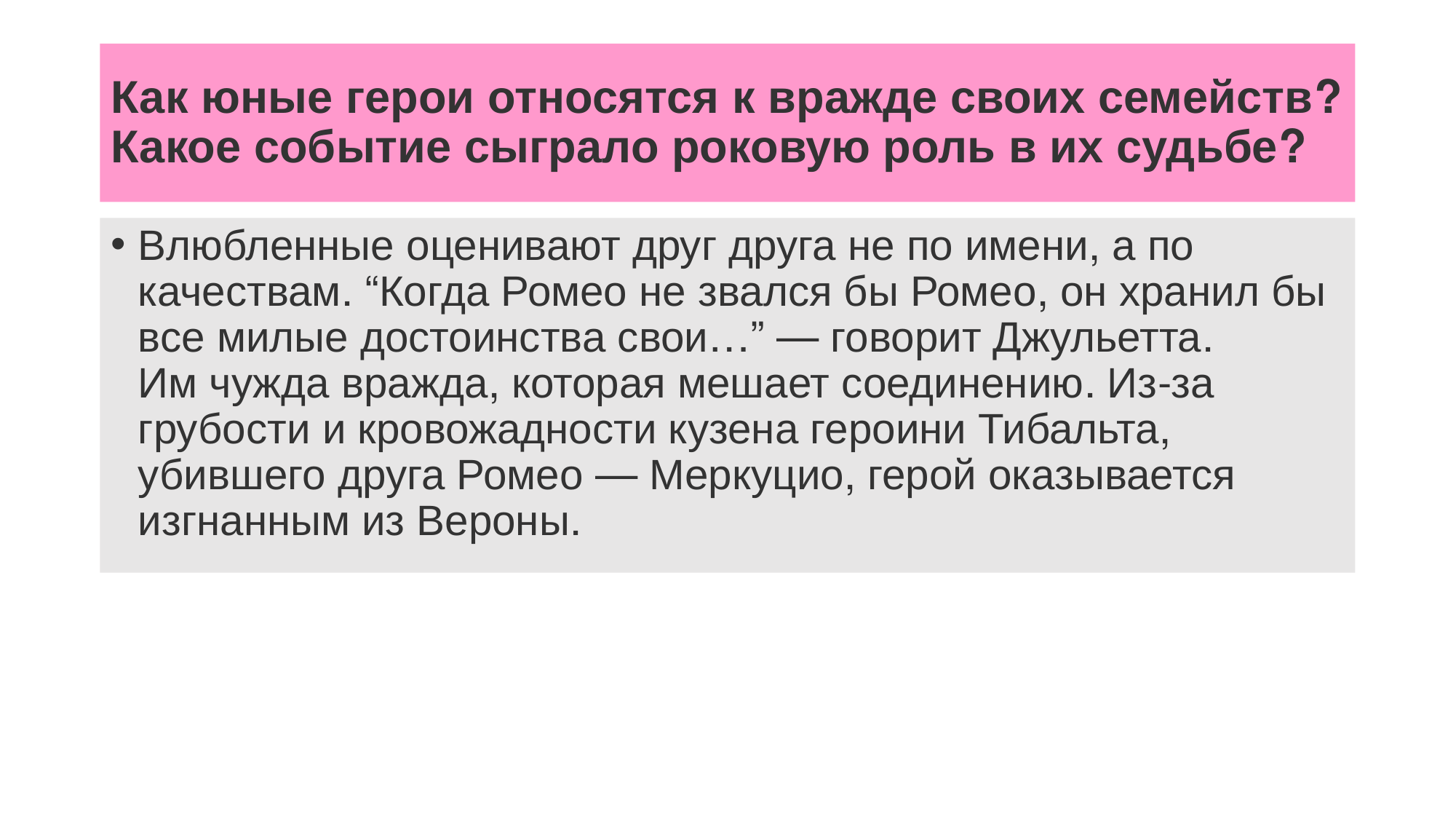

# Как юные герои относятся к вражде своих семейств? Какое событие сыграло роковую роль в их судьбе?
Влюбленные оценивают друг друга не по имени, а по качествам. “Когда Ромео не звался бы Ромео, он хранил бы все милые достоинства свои…” — говорит Джульетта.
Им чужда вражда, которая мешает соединению. Из-за грубости и кровожадности кузена героини Тибальта, убившего друга Ромео — Меркуцио, герой оказывается изгнанным из Вероны.